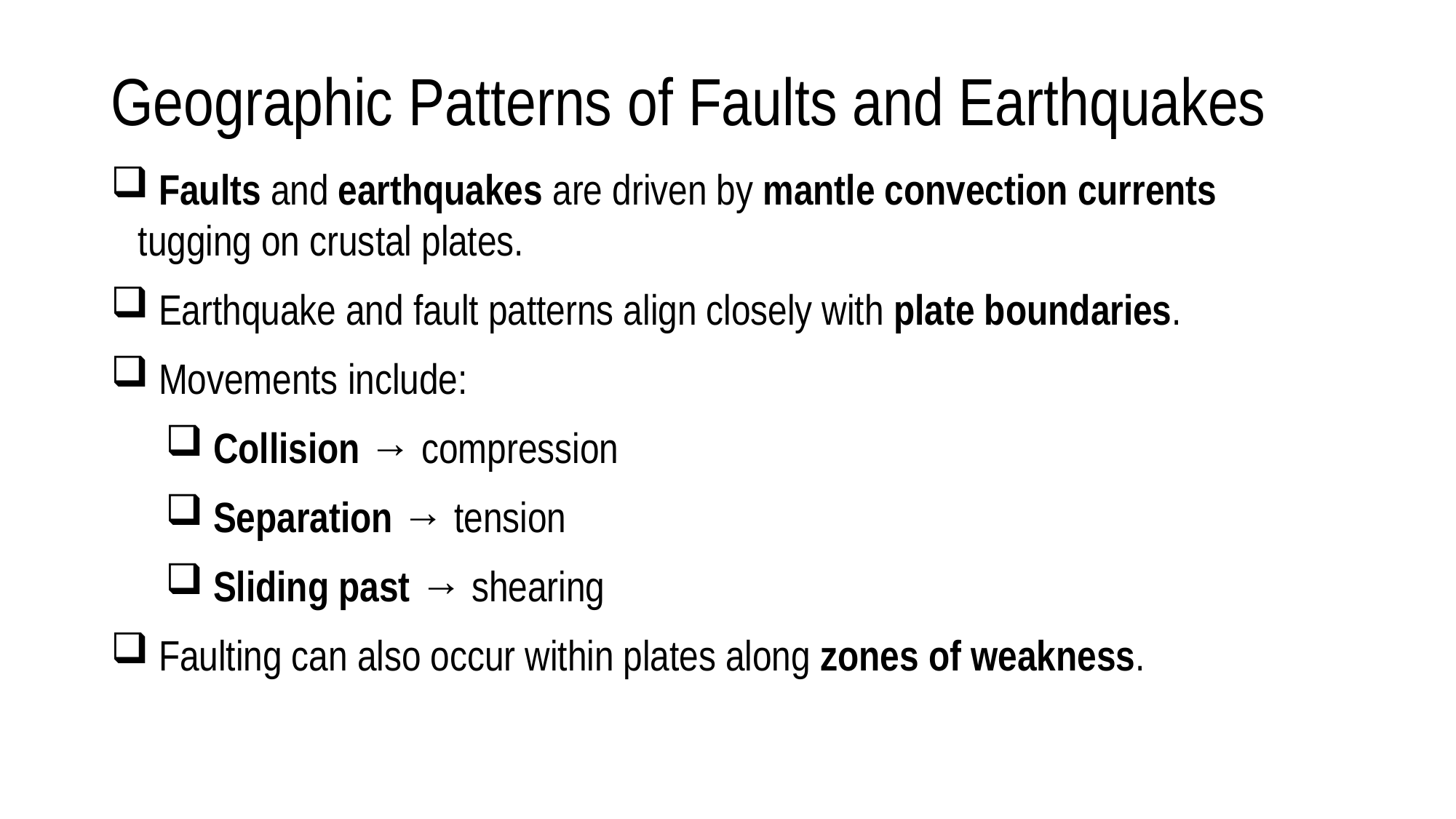

# Geographic Patterns of Faults and Earthquakes
 Faults and earthquakes are driven by mantle convection currents tugging on crustal plates.
 Earthquake and fault patterns align closely with plate boundaries.
 Movements include:
 Collision → compression
 Separation → tension
 Sliding past → shearing
 Faulting can also occur within plates along zones of weakness.